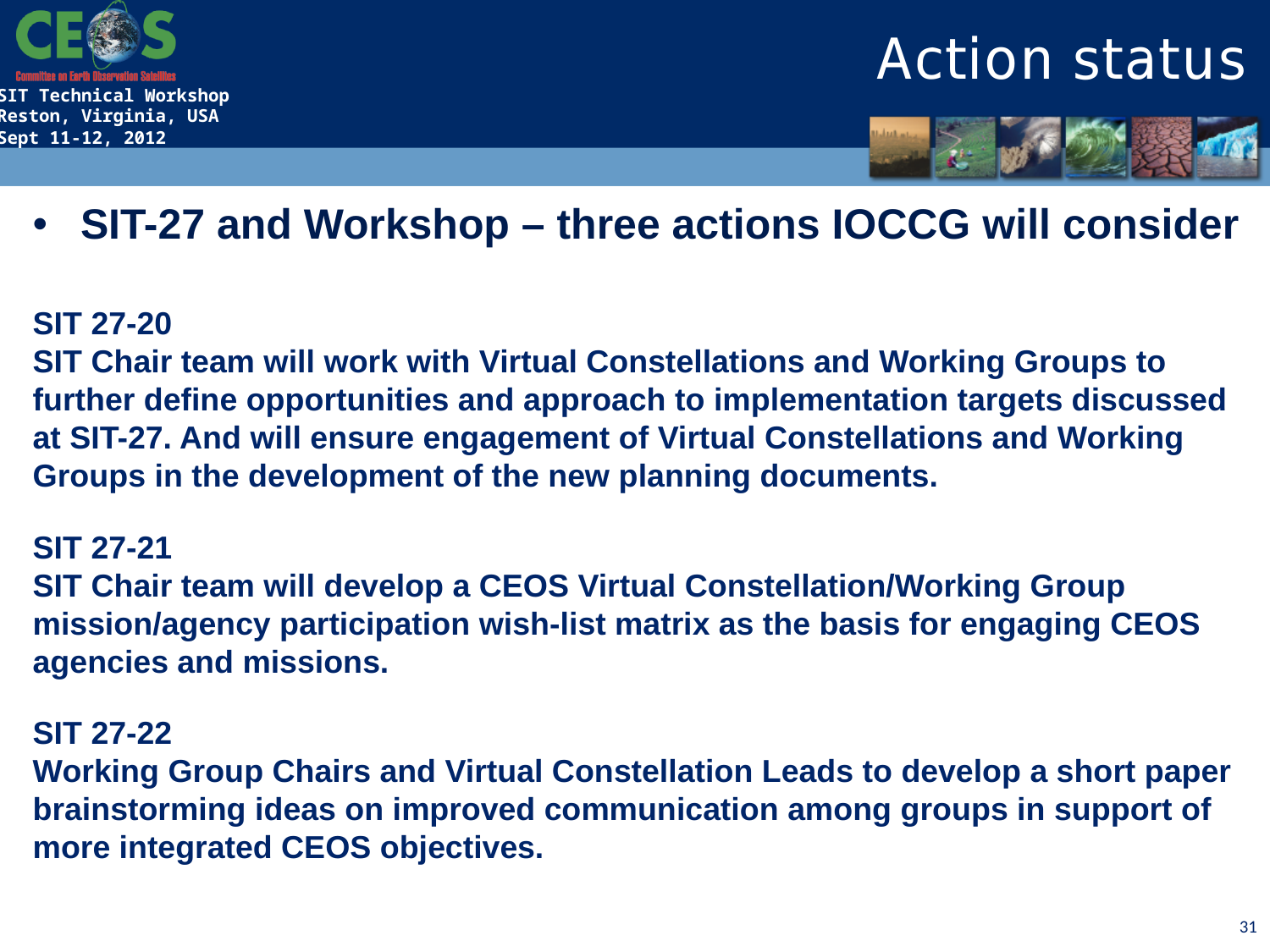

Action status
SIT-27 and Workshop – three actions IOCCG will consider

SIT 27-20
SIT Chair team will work with Virtual Constellations and Working Groups to further define opportunities and approach to implementation targets discussed at SIT-27. And will ensure engagement of Virtual Constellations and Working Groups in the development of the new planning documents.

SIT 27-21
SIT Chair team will develop a CEOS Virtual Constellation/Working Group mission/agency participation wish-list matrix as the basis for engaging CEOS agencies and missions.

SIT 27-22
Working Group Chairs and Virtual Constellation Leads to develop a short paper brainstorming ideas on improved communication among groups in support of more integrated CEOS objectives.
31